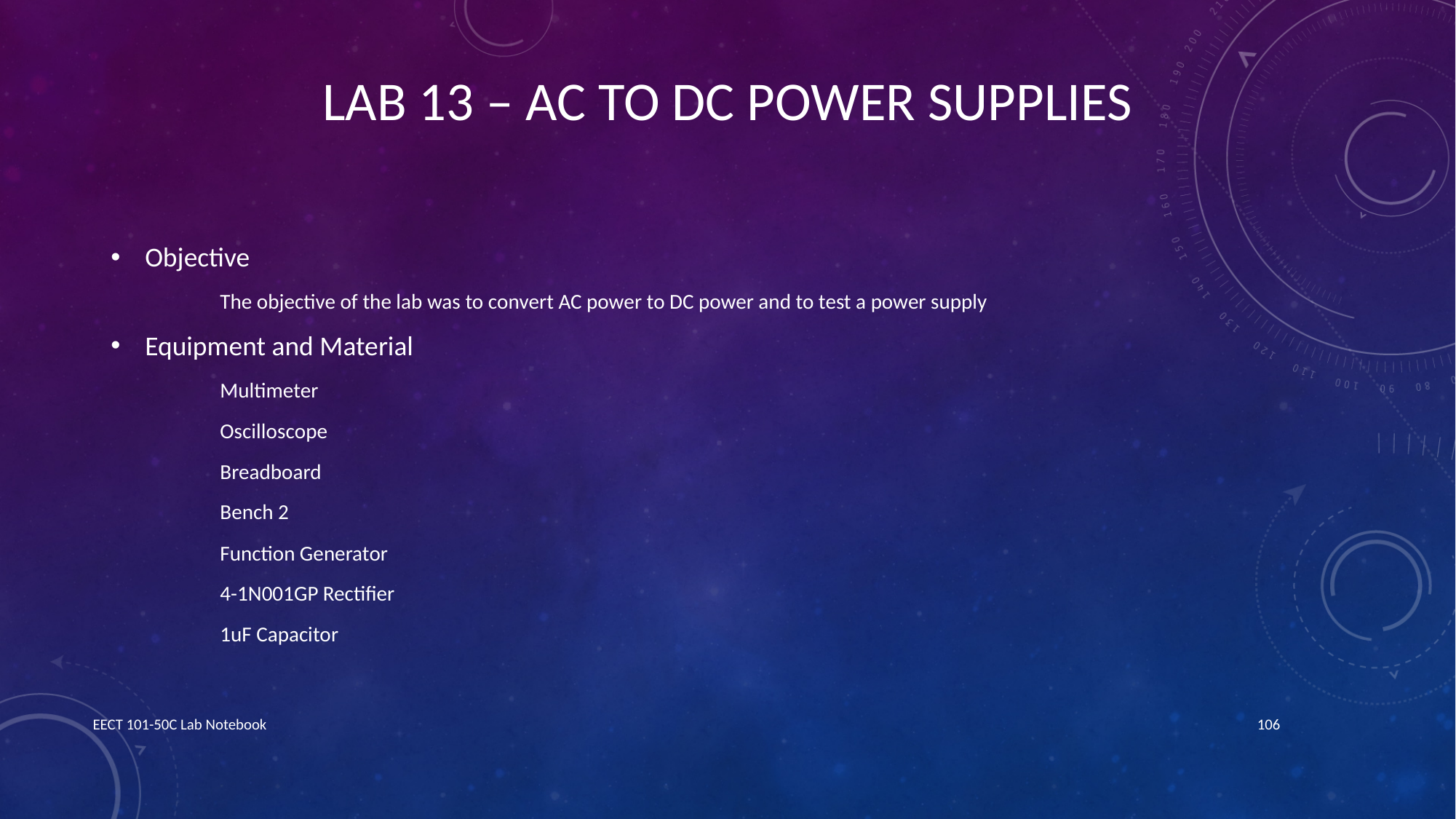

# Lab 13 – AC to DC Power Supplies
Objective
The objective of the lab was to convert AC power to DC power and to test a power supply
Equipment and Material
Multimeter
Oscilloscope
Breadboard
Bench 2
Function Generator
4-1N001GP Rectifier
1uF Capacitor
EECT 101-50C Lab Notebook
106